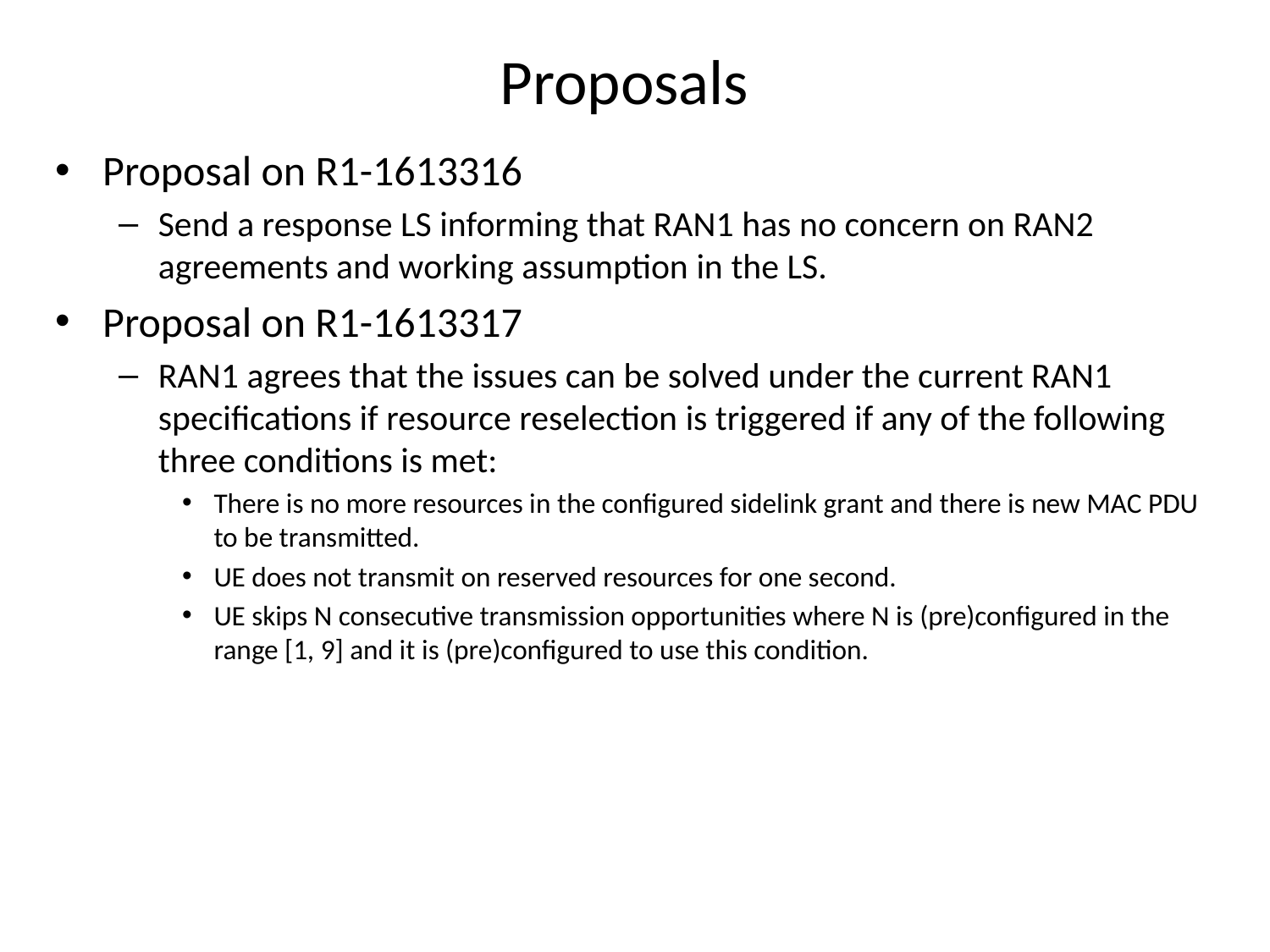

# Proposals
Proposal on R1-1613316
Send a response LS informing that RAN1 has no concern on RAN2 agreements and working assumption in the LS.
Proposal on R1-1613317
RAN1 agrees that the issues can be solved under the current RAN1 specifications if resource reselection is triggered if any of the following three conditions is met:
There is no more resources in the configured sidelink grant and there is new MAC PDU to be transmitted.
UE does not transmit on reserved resources for one second.
UE skips N consecutive transmission opportunities where N is (pre)configured in the range [1, 9] and it is (pre)configured to use this condition.